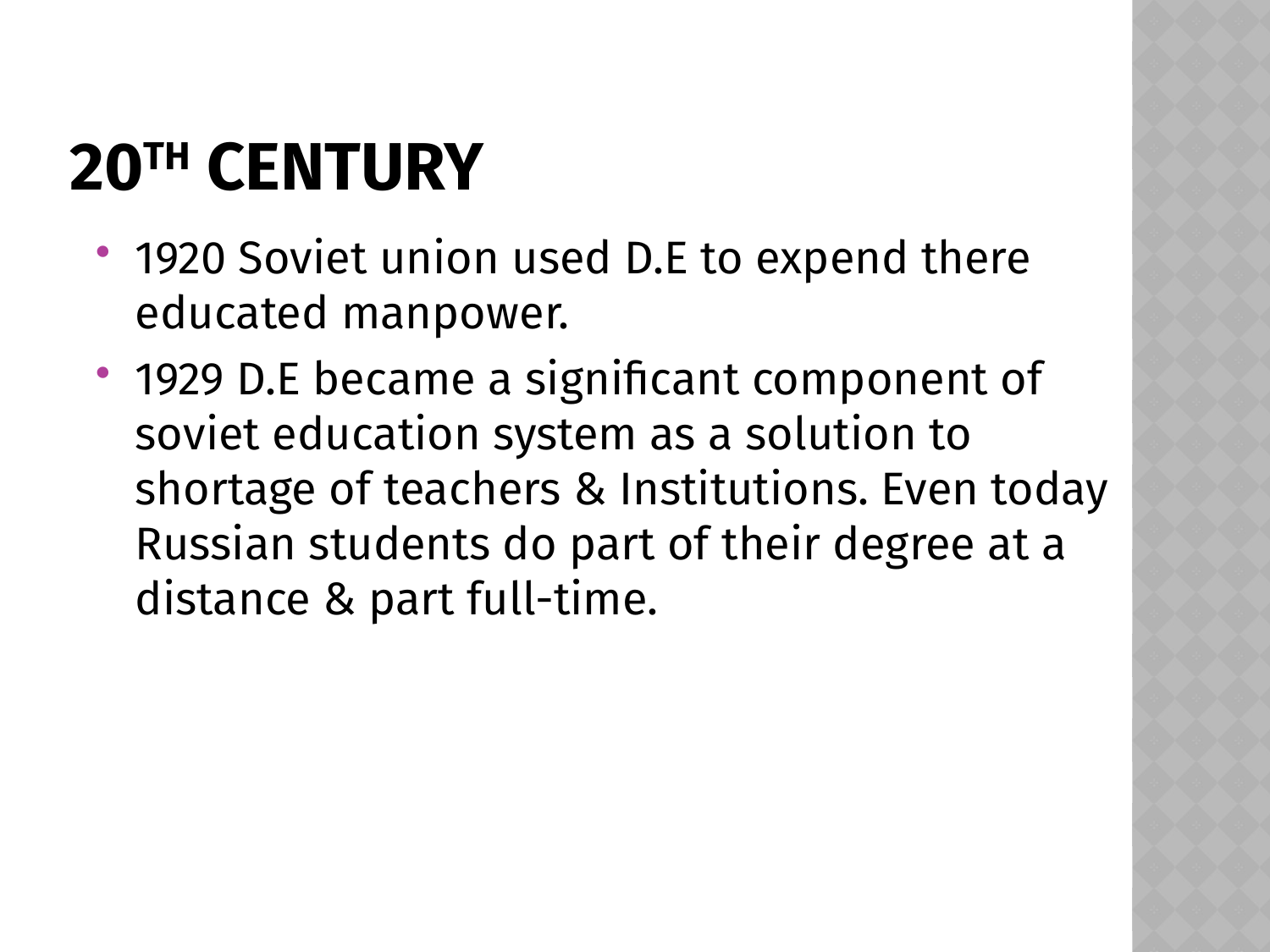

# 20th Century
1920 Soviet union used D.E to expend there educated manpower.
1929 D.E became a significant component of soviet education system as a solution to shortage of teachers & Institutions. Even today Russian students do part of their degree at a distance & part full-time.